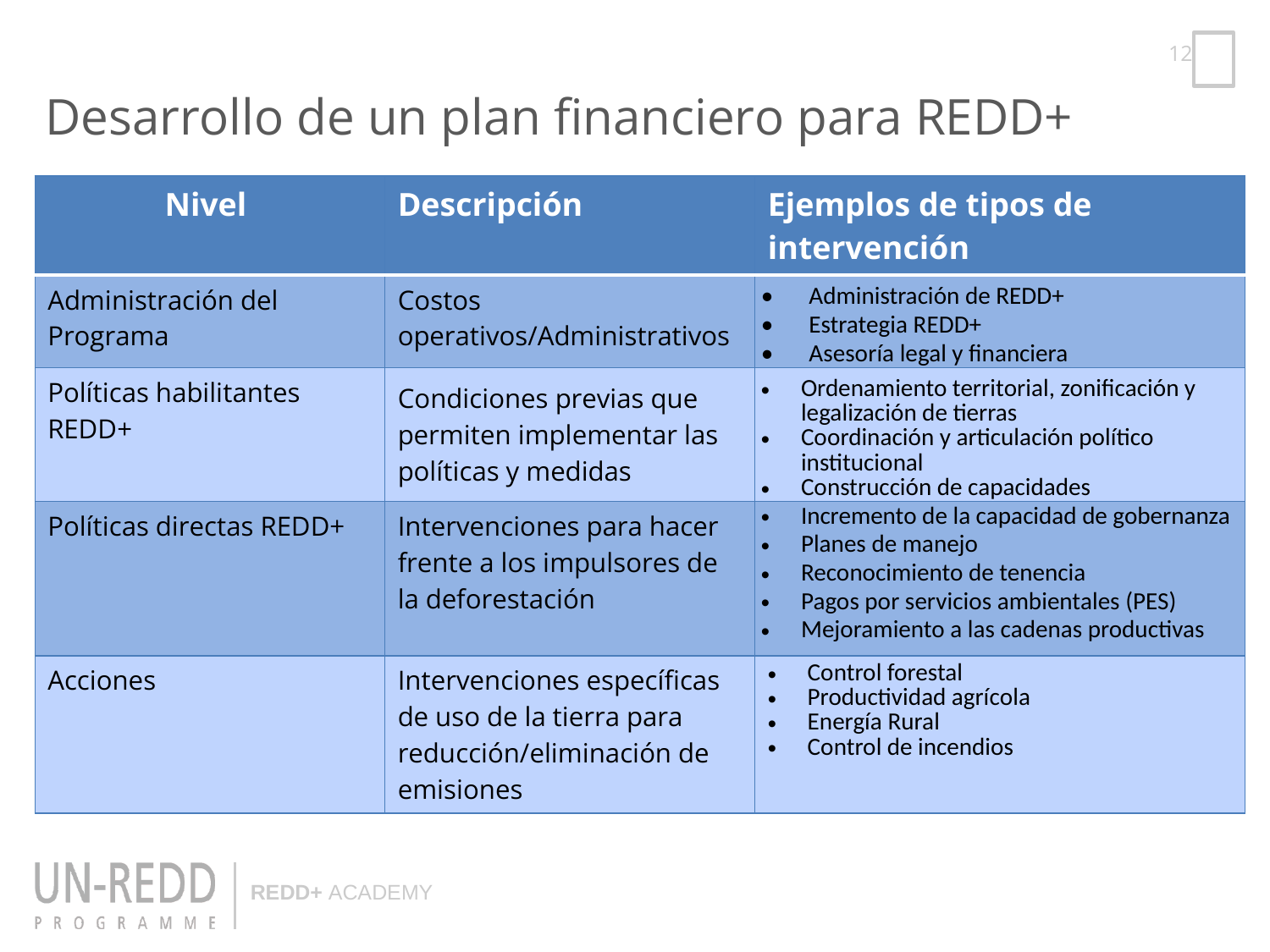

Desarrollo de un plan financiero para REDD+
| Nivel | Descripción | Ejemplos de tipos de intervención |
| --- | --- | --- |
| Administración del Programa | Costos operativos/Administrativos | Administración de REDD+ Estrategia REDD+ Asesoría legal y financiera |
| Políticas habilitantes REDD+ | Condiciones previas que permiten implementar las políticas y medidas | Ordenamiento territorial, zonificación y legalización de tierras Coordinación y articulación político institucional Construcción de capacidades |
| Políticas directas REDD+ | Intervenciones para hacer frente a los impulsores de la deforestación | Incremento de la capacidad de gobernanza Planes de manejo Reconocimiento de tenencia Pagos por servicios ambientales (PES) Mejoramiento a las cadenas productivas |
| Acciones | Intervenciones específicas de uso de la tierra para reducción/eliminación de emisiones | Control forestal Productividad agrícola Energía Rural Control de incendios |